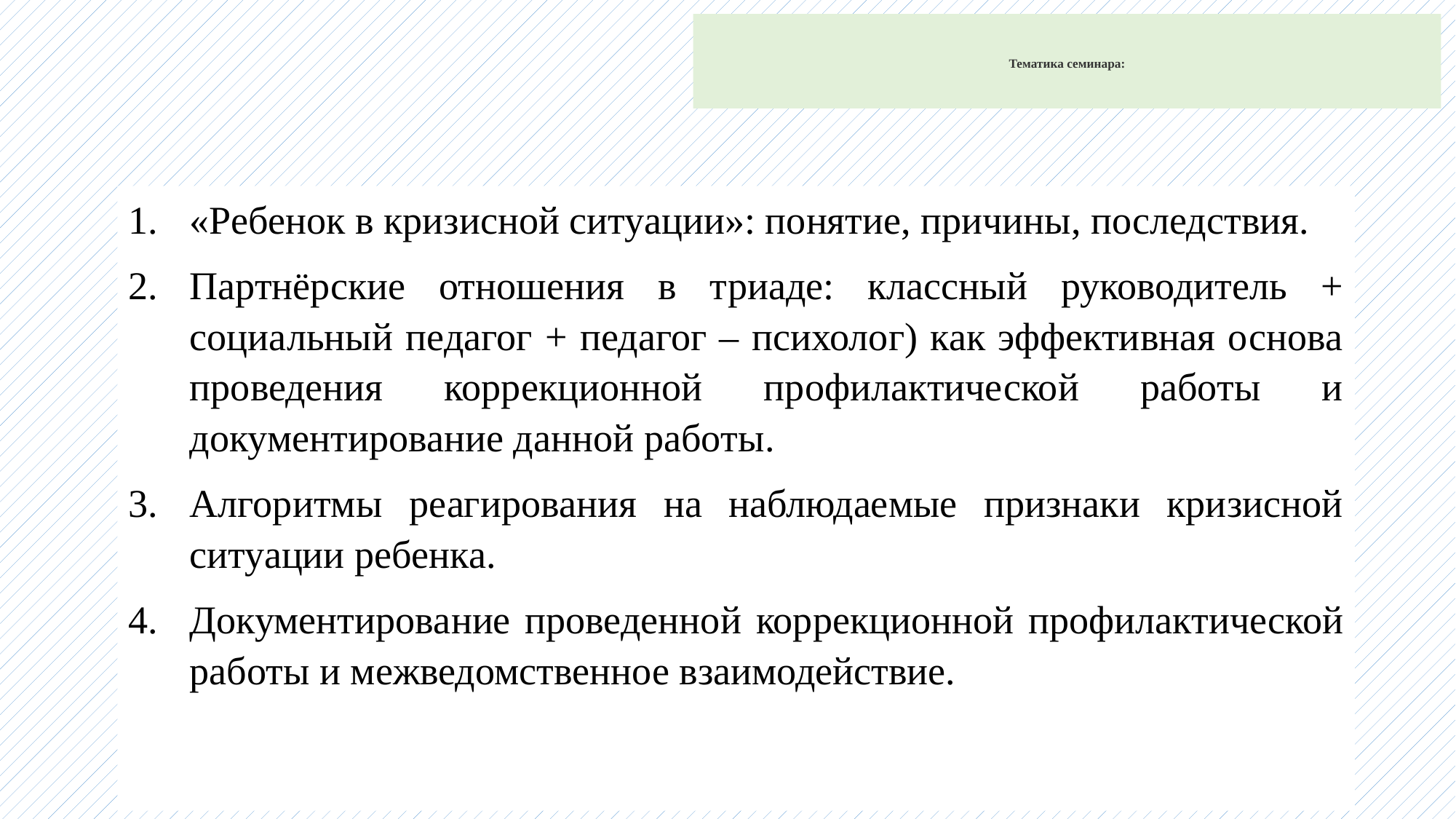

# Тематика семинара:
«Ребенок в кризисной ситуации»: понятие, причины, последствия.
Партнёрские отношения в триаде: классный руководитель + социальный педагог + педагог – психолог) как эффективная основа проведения коррекционной профилактической работы и документирование данной работы.
Алгоритмы реагирования на наблюдаемые признаки кризисной ситуации ребенка.
Документирование проведенной коррекционной профилактической работы и межведомственное взаимодействие.